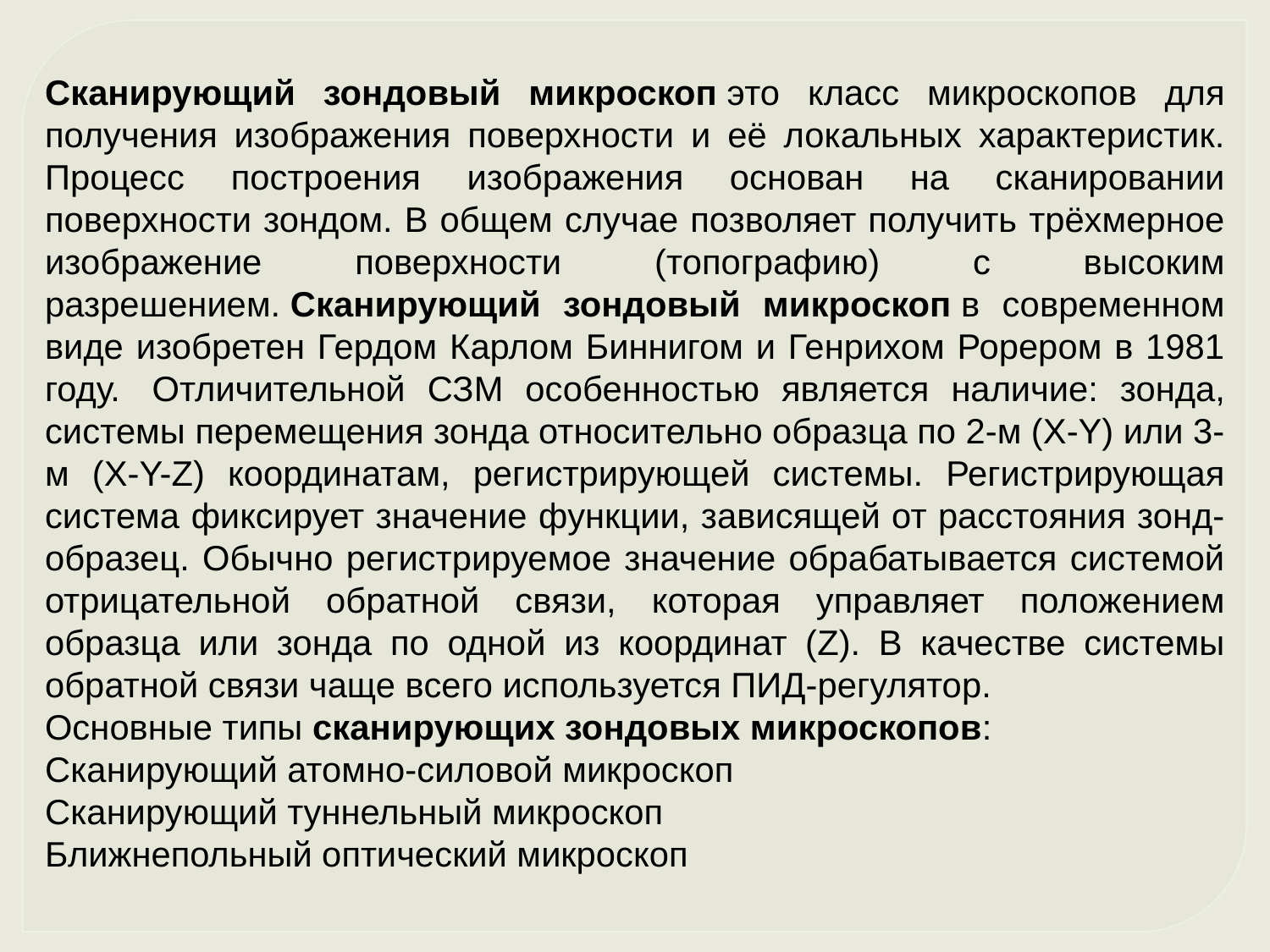

Сканирующий зондовый микроскоп это класс микроскопов для получения изображения поверхности и её локальных характеристик. Процесс построения изображения основан на сканировании поверхности зондом. В общем случае позволяет получить трёхмерное изображение поверхности (топографию) с высоким разрешением. Сканирующий зондовый микроскоп в современном виде изобретен Гердом Карлом Биннигом и Генрихом Рорером в 1981 году.  Отличительной СЗМ особенностью является наличие: зонда, системы перемещения зонда относительно образца по 2-м (X-Y) или 3-м (X-Y-Z) координатам, регистрирующей системы. Регистрирующая система фиксирует значение функции, зависящей от расстояния зонд-образец. Обычно регистрируемое значение обрабатывается системой отрицательной обратной связи, которая управляет положением образца или зонда по одной из координат (Z). В качестве системы обратной связи чаще всего используется ПИД-регулятор.
Основные типы сканирующих зондовых микроскопов:
Сканирующий атомно-силовой микроскоп
Сканирующий туннельный микроскоп
Ближнепольный оптический микроскоп